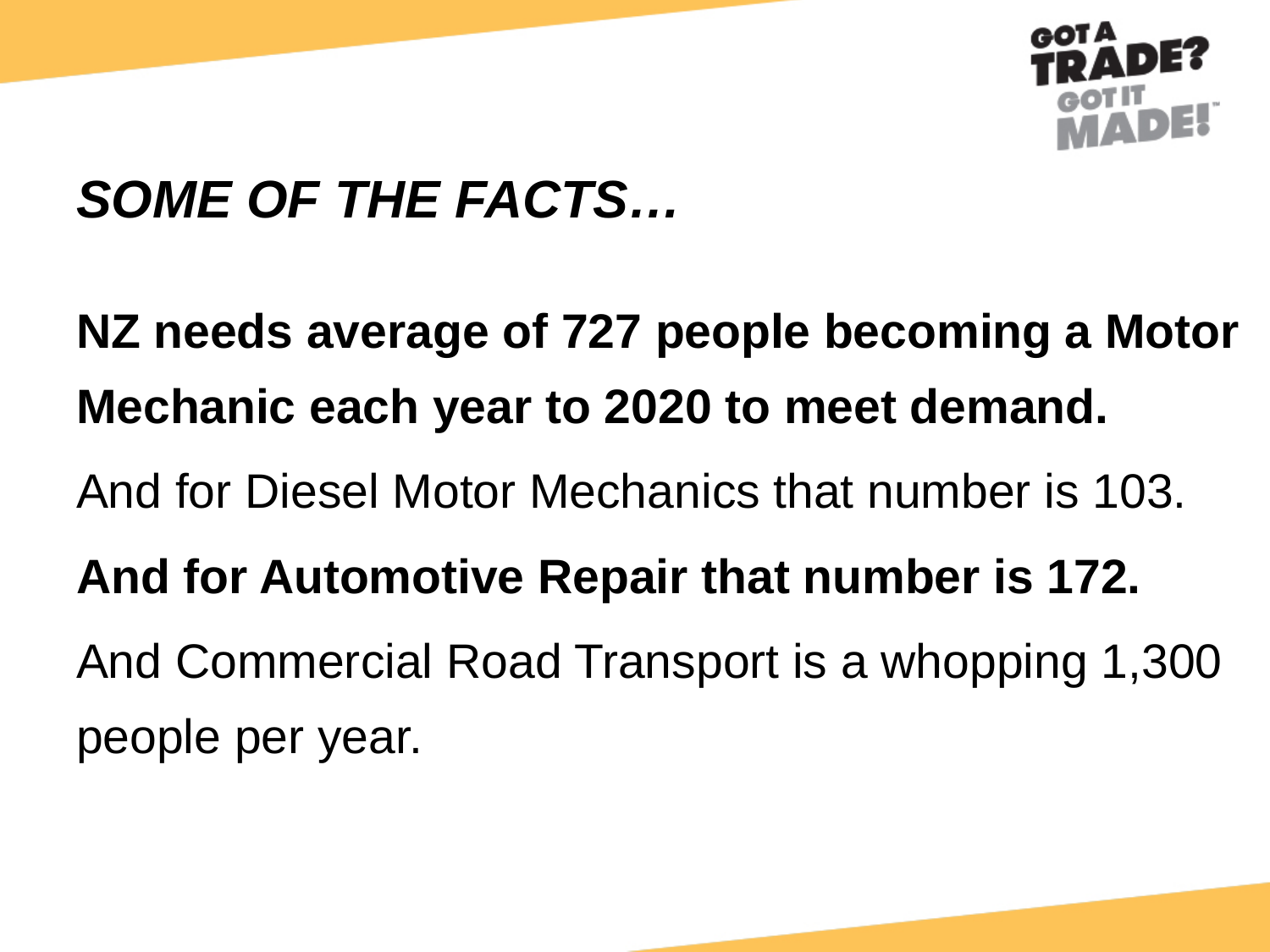

# SOME OF THE FACTS…
NZ needs average of 727 people becoming a Motor Mechanic each year to 2020 to meet demand.
And for Diesel Motor Mechanics that number is 103.
And for Automotive Repair that number is 172.
And Commercial Road Transport is a whopping 1,300 people per year.